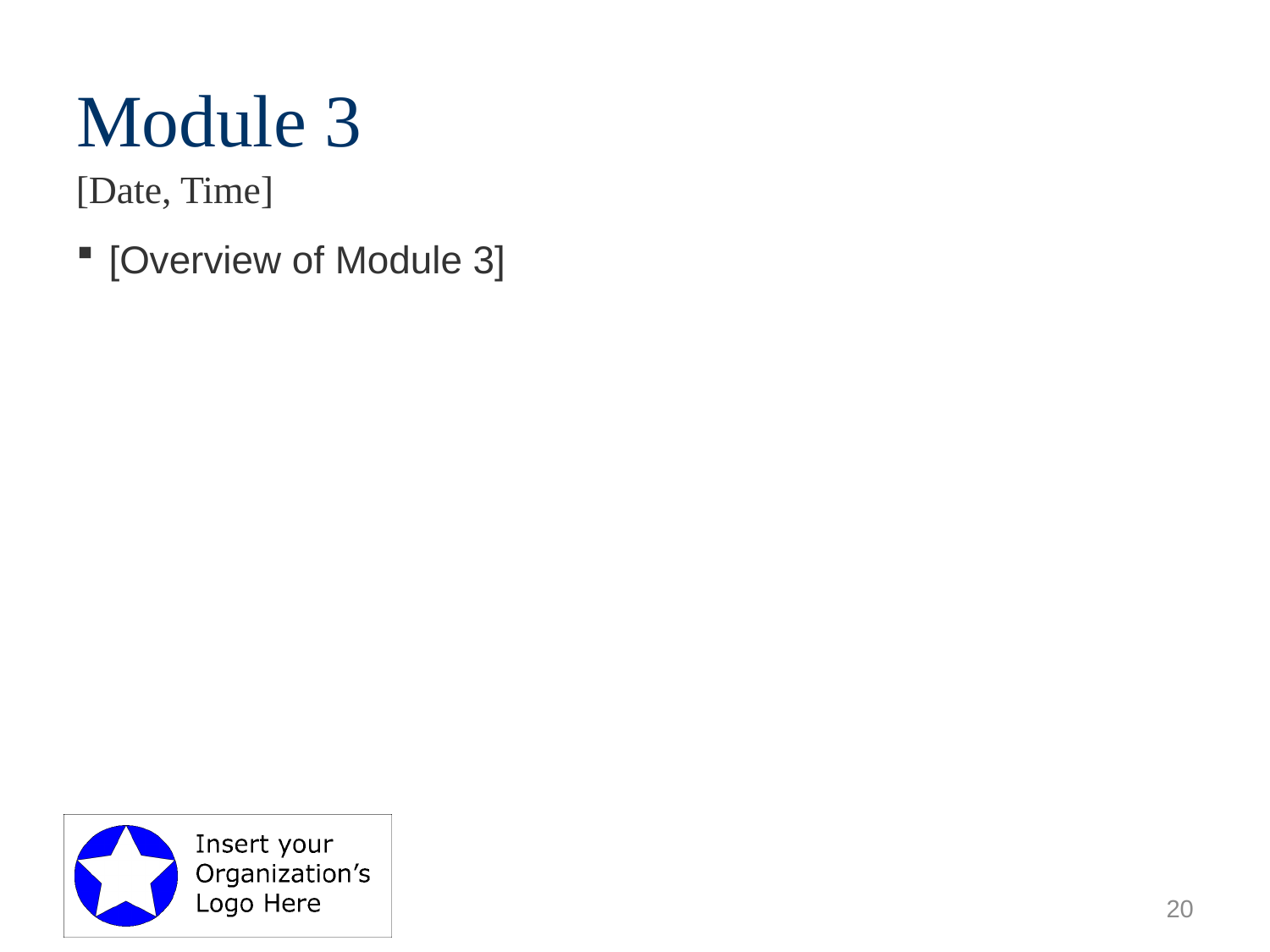

# Module 3
[Date, Time]
[Overview of Module 3]
20